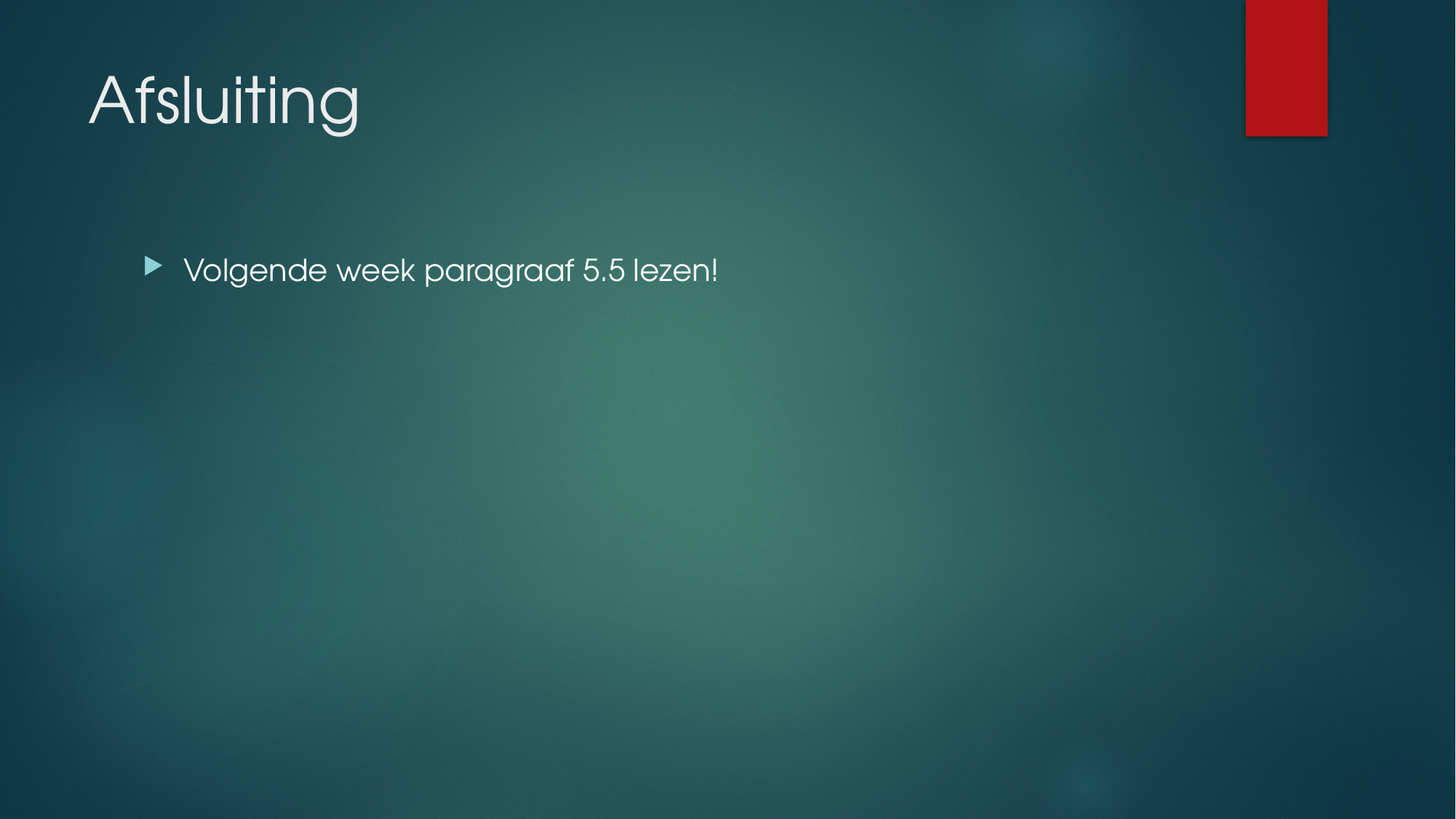

# Afsluiting
Volgende week paragraaf 5.5 lezen!